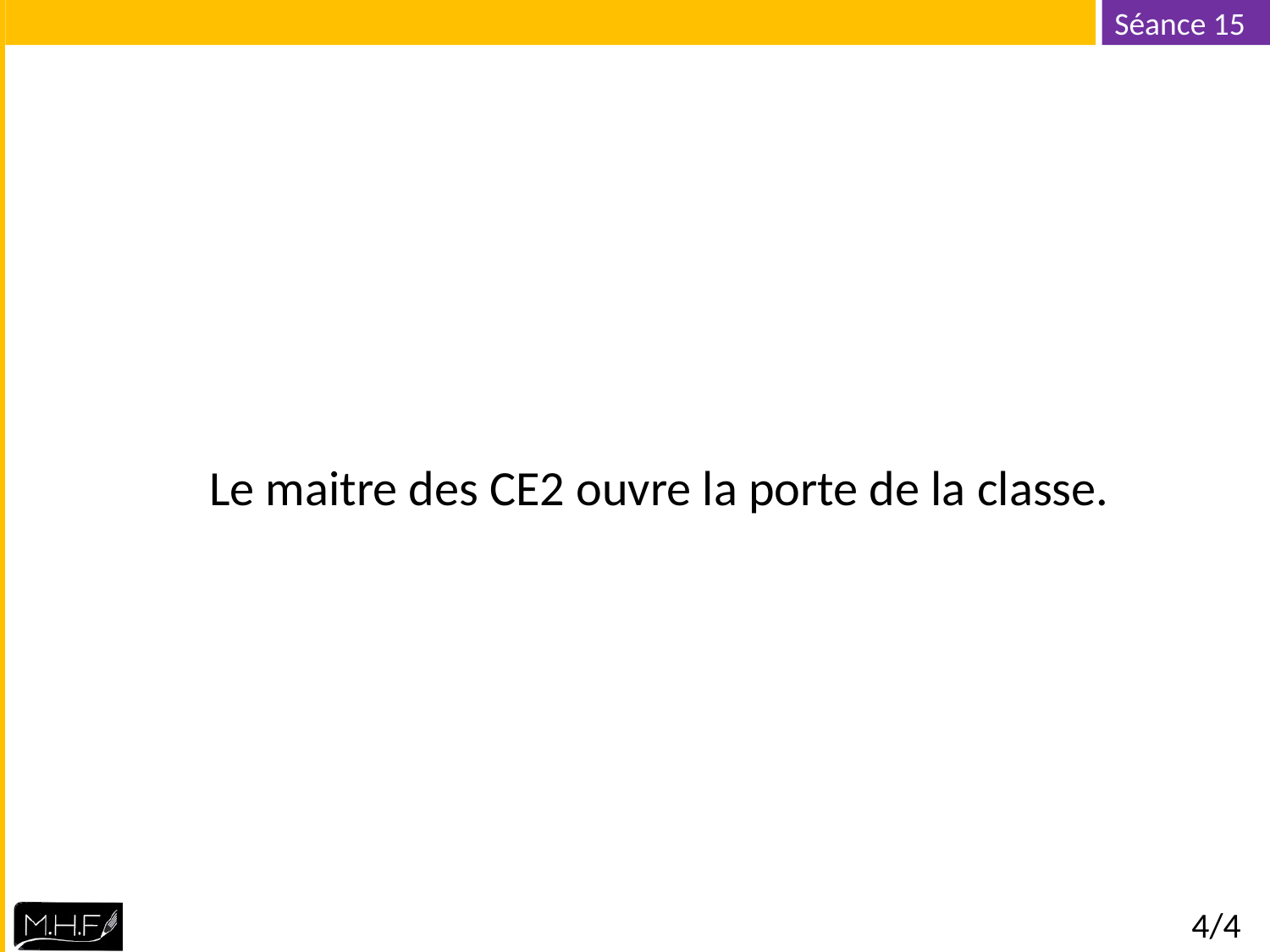

Le maitre des CE2 ouvre la porte de la classe.
4/4